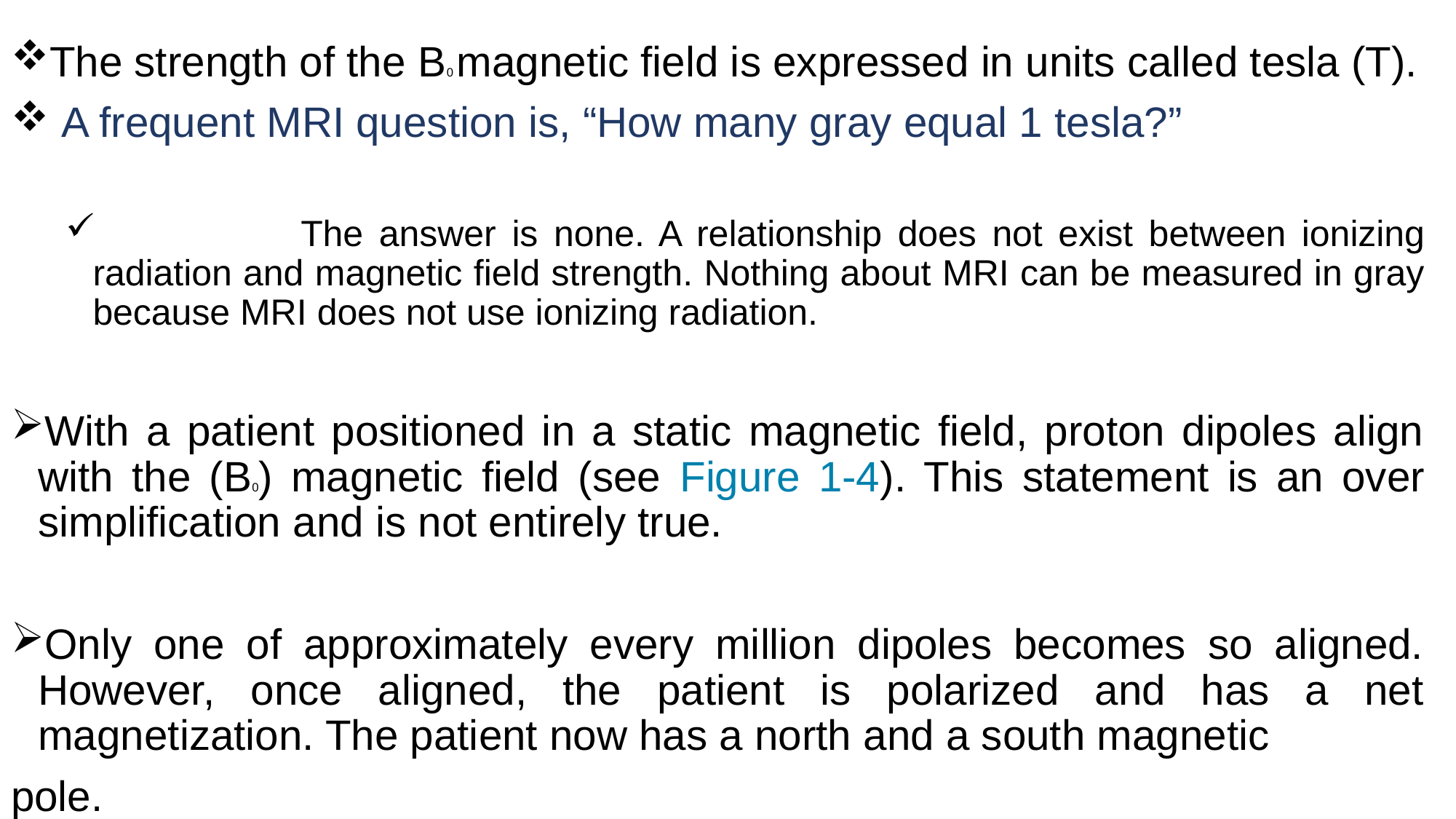

The strength of the B0 magnetic field is expressed in units called tesla (T).
 A frequent MRI question is, “How many gray equal 1 tesla?”

             The answer is none. A relationship does not exist between ionizing radiation and magnetic field strength. Nothing about MRI can be measured in gray because MRI does not use ionizing radiation.

With a patient positioned in a static magnetic field, proton dipoles align with the (B0) magnetic field (see Figure 1-4). This statement is an over simplification and is not entirely true.

Only one of approximately every million dipoles becomes so aligned. However, once aligned, the patient is polarized and has a net magnetization. The patient now has a north and a south magnetic
pole.